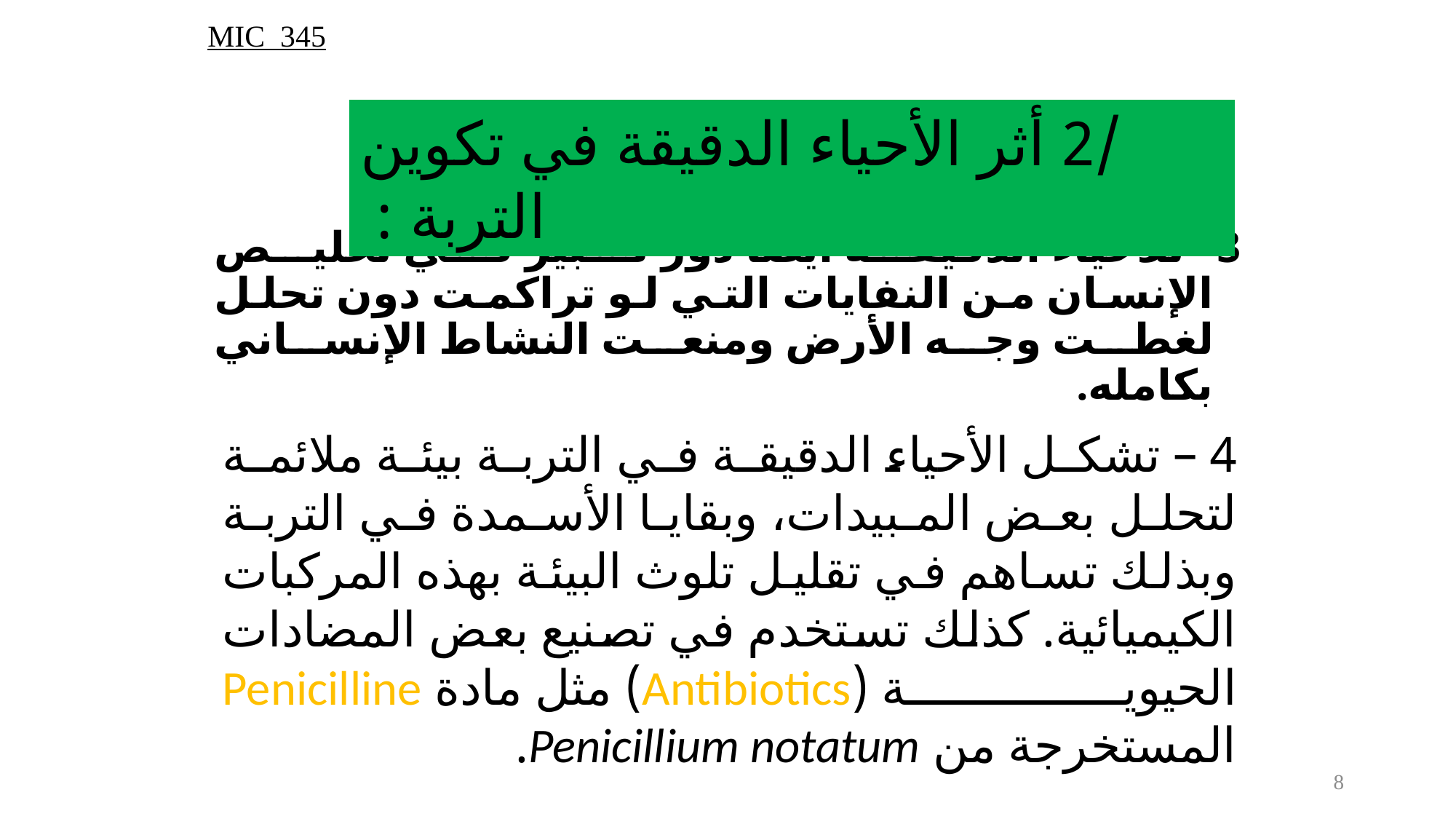

MIC  345
  /2 أثر الأحياء الدقيقة في تكوين التربة :
3– للأحياء الدقيقة أيضاً دور كبير في تخليص الإنسان من النفايات التي لو تراكمت دون تحلل لغطت وجه الأرض ومنعت النشاط الإنساني بكامله.

4 – تشكل الأحياء الدقيقة في التربة بيئة ملائمة لتحلل بعض المبيدات، وبقايا الأسمدة في التربة وبذلك تساهم في تقليل تلوث البيئة بهذه المركبات الكيميائية. كذلك تستخدم في تصنيع بعض المضادات الحيوية (Antibiotics) مثل مادة Penicilline المستخرجة من Penicillium notatum.

8